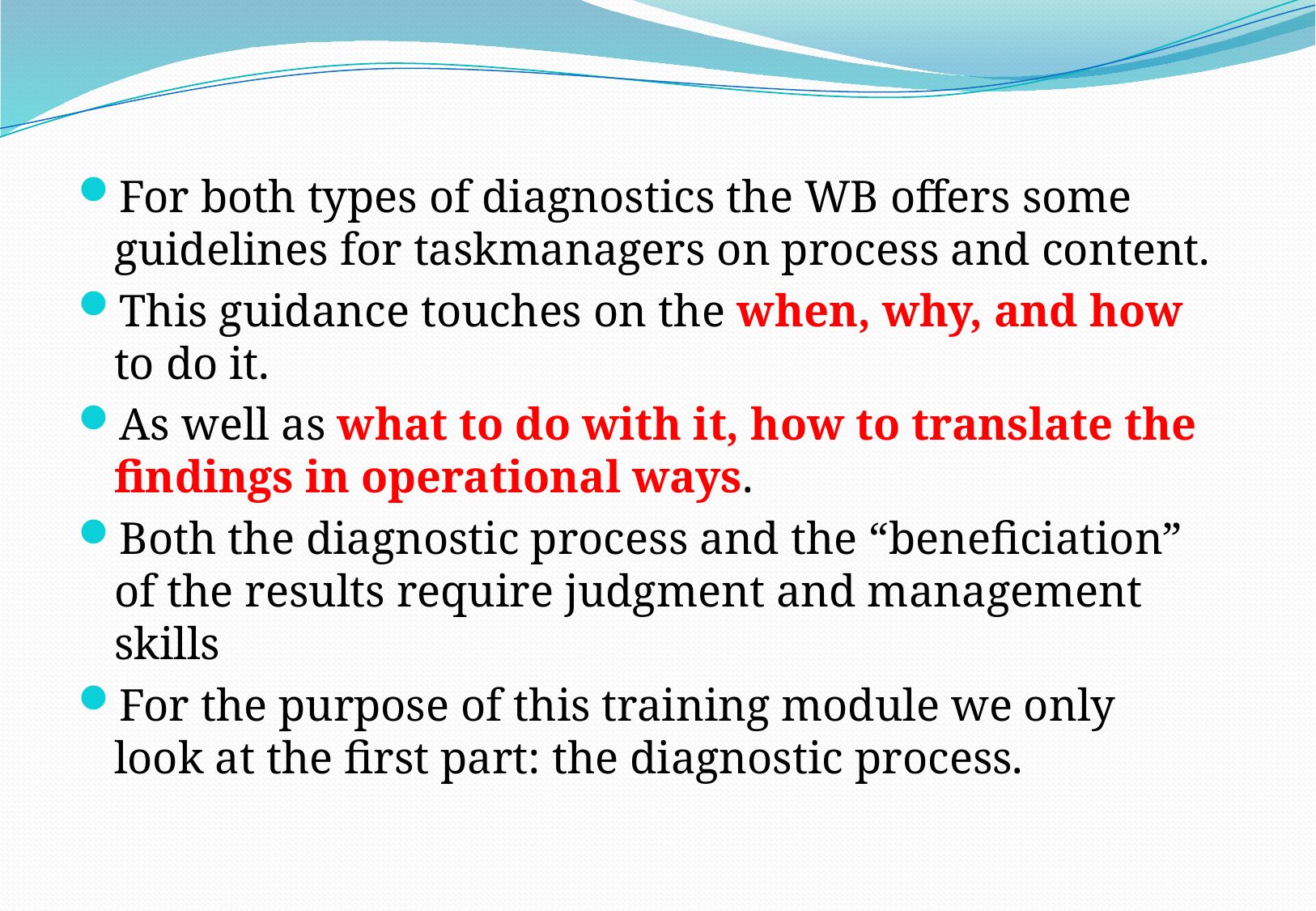

For both types of diagnostics the WB offers some guidelines for taskmanagers on process and content.
This guidance touches on the when, why, and how to do it.
As well as what to do with it, how to translate the findings in operational ways.
Both the diagnostic process and the “beneficiation” of the results require judgment and management skills
For the purpose of this training module we only look at the first part: the diagnostic process.